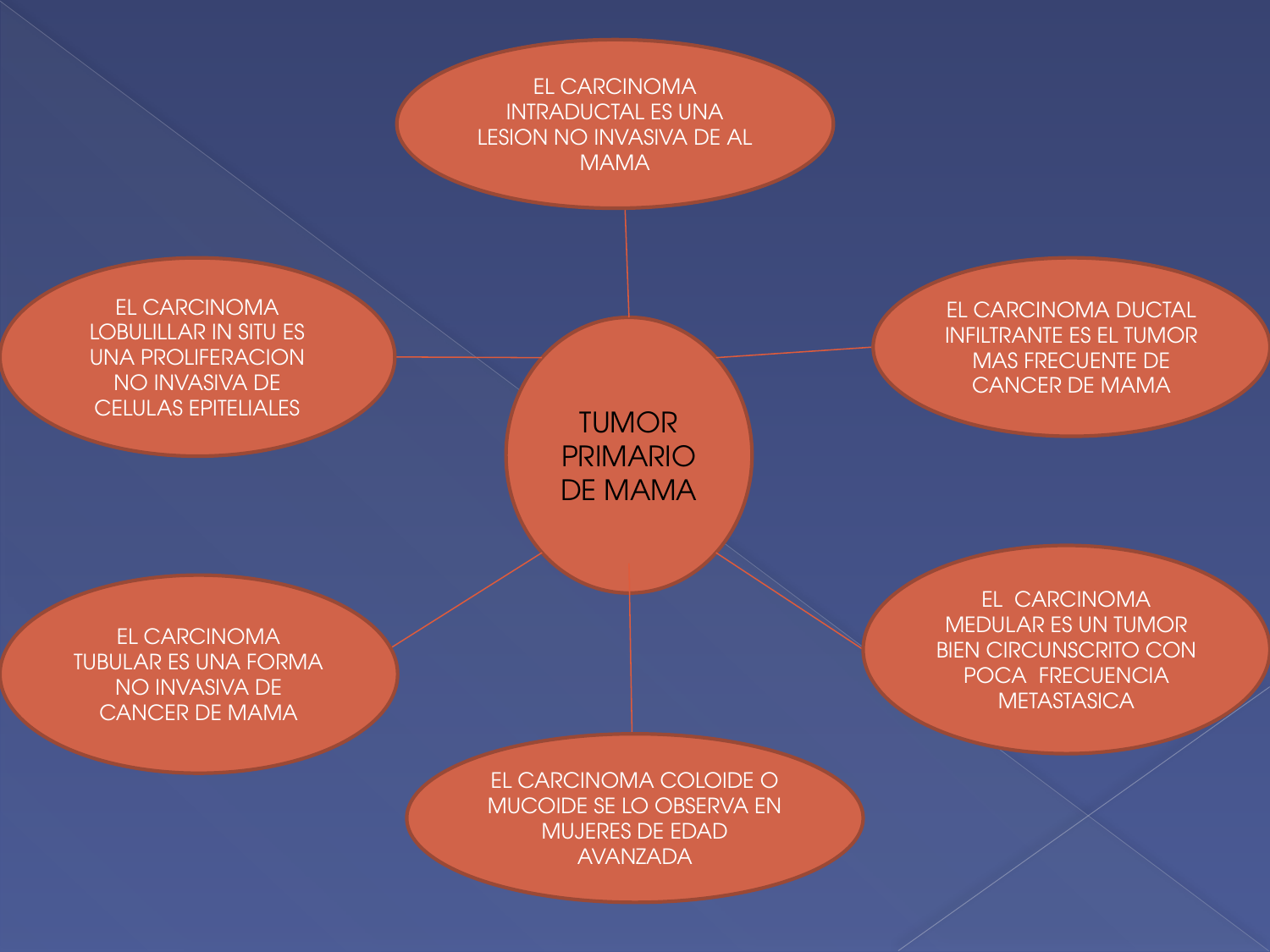

EL CARCINOMA INTRADUCTAL ES UNA LESION NO INVASIVA DE AL MAMA
EL CARCINOMA LOBULILLAR IN SITU ES UNA PROLIFERACION NO INVASIVA DE CELULAS EPITELIALES
EL CARCINOMA DUCTAL INFILTRANTE ES EL TUMOR MAS FRECUENTE DE CANCER DE MAMA
TUMOR PRIMARIO DE MAMA
EL  CARCINOMA MEDULAR ES UN TUMOR BIEN CIRCUNSCRITO CON POCA  FRECUENCIA METASTASICA
EL CARCINOMA TUBULAR ES UNA FORMA NO INVASIVA DE CANCER DE MAMA
EL CARCINOMA COLOIDE O MUCOIDE SE LO OBSERVA EN MUJERES DE EDAD AVANZADA